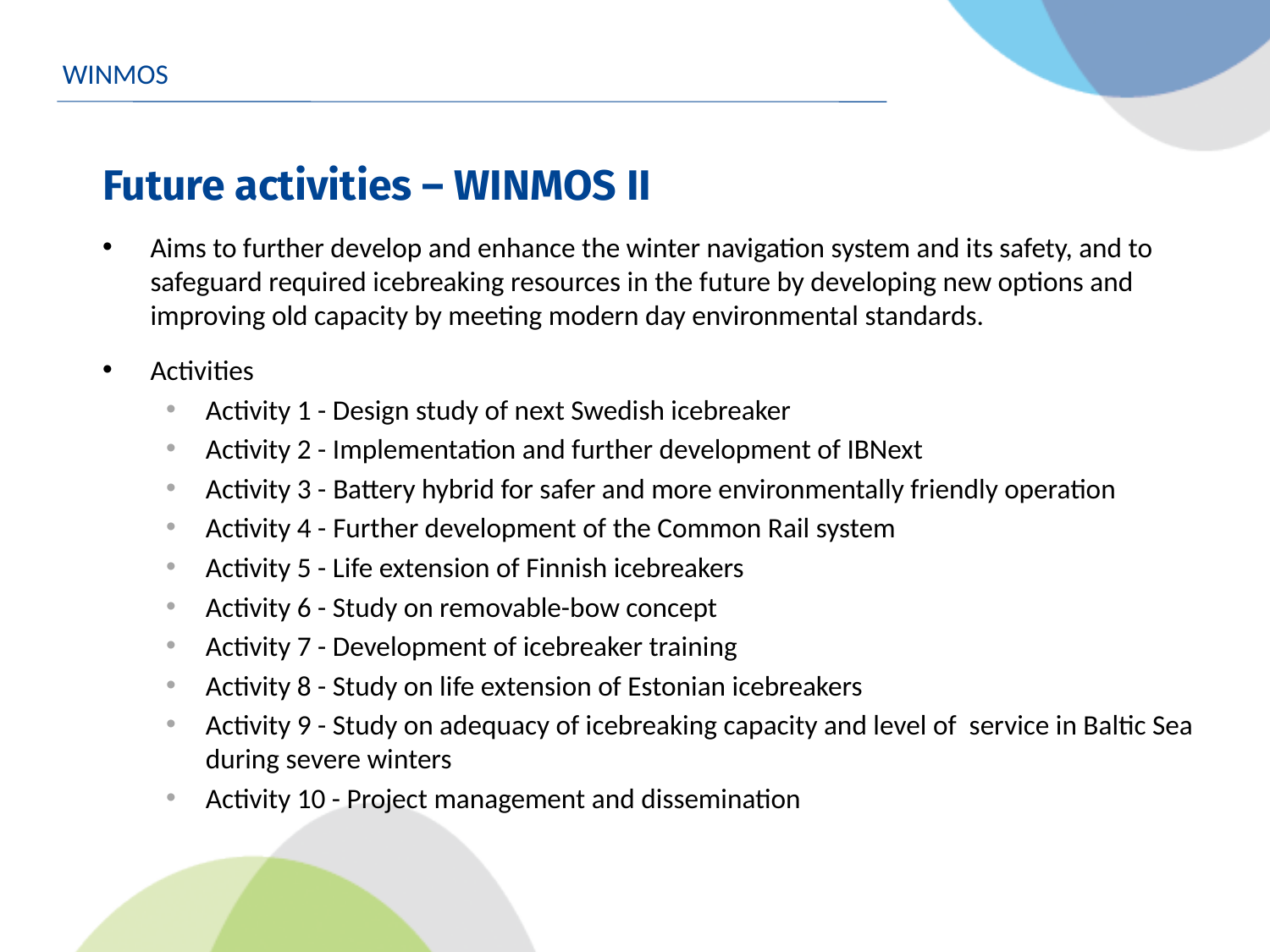

WINMOS
# Future activities – WINMOS II
Aims to further develop and enhance the winter navigation system and its safety, and to safeguard required icebreaking resources in the future by developing new options and improving old capacity by meeting modern day environmental standards.
Activities
Activity 1 - Design study of next Swedish icebreaker
Activity 2 - Implementation and further development of IBNext
Activity 3 - Battery hybrid for safer and more environmentally friendly operation
Activity 4 - Further development of the Common Rail system
Activity 5 - Life extension of Finnish icebreakers
Activity 6 - Study on removable-bow concept
Activity 7 - Development of icebreaker training
Activity 8 - Study on life extension of Estonian icebreakers
Activity 9 - Study on adequacy of icebreaking capacity and level of  service in Baltic Sea during severe winters
Activity 10 - Project management and dissemination